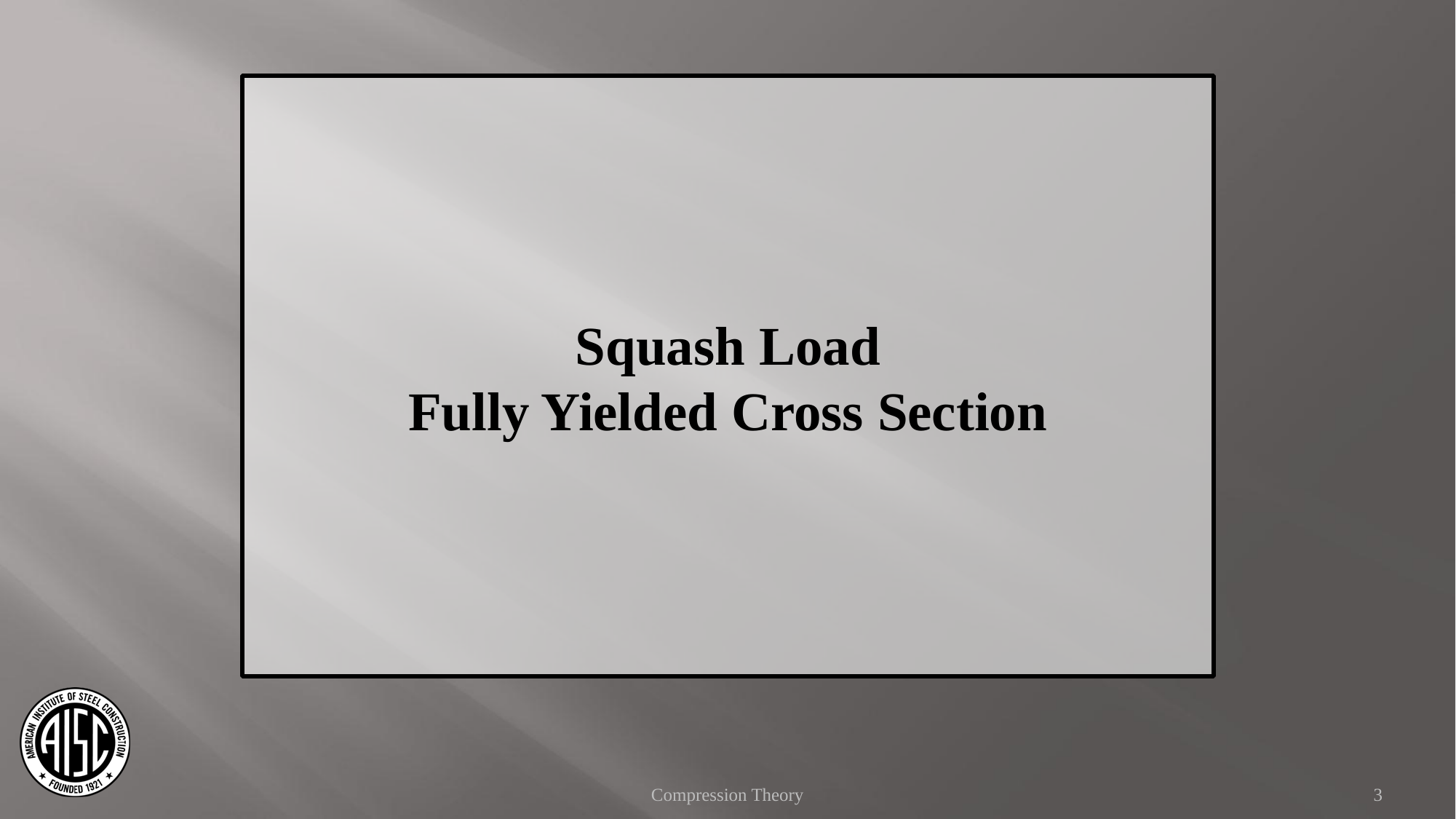

Squash Load
Fully Yielded Cross Section
Compression Theory
3